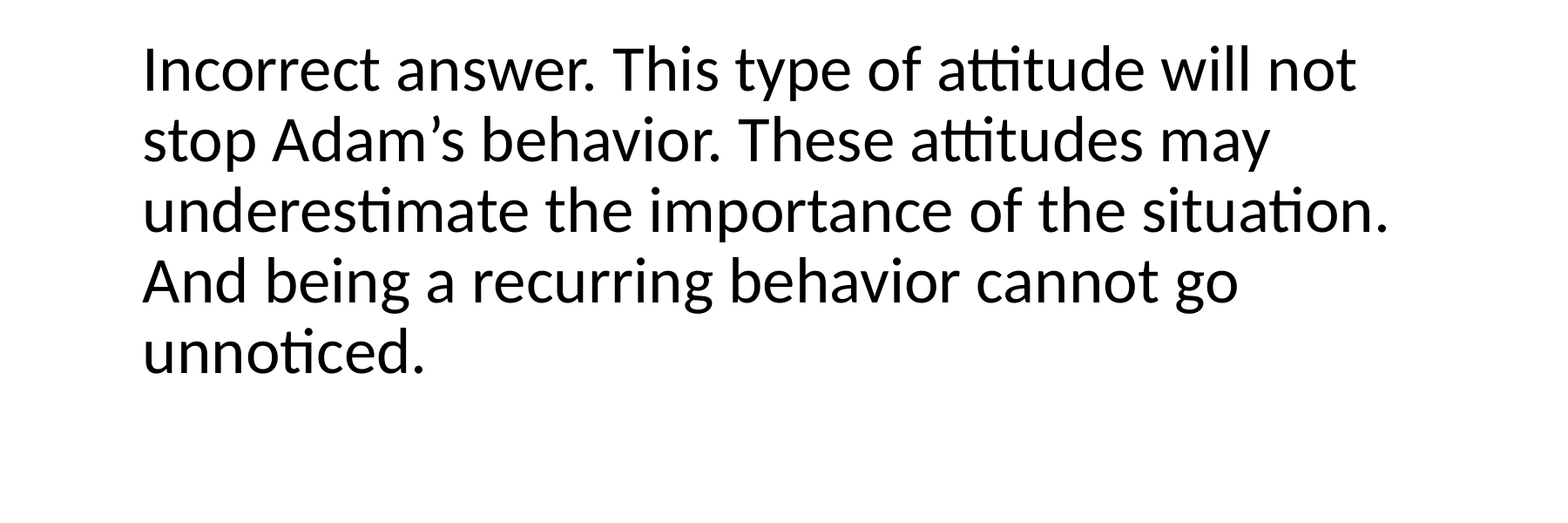

Incorrect answer. This type of attitude will not stop Adam’s behavior. These attitudes may underestimate the importance of the situation. And being a recurring behavior cannot go unnoticed.